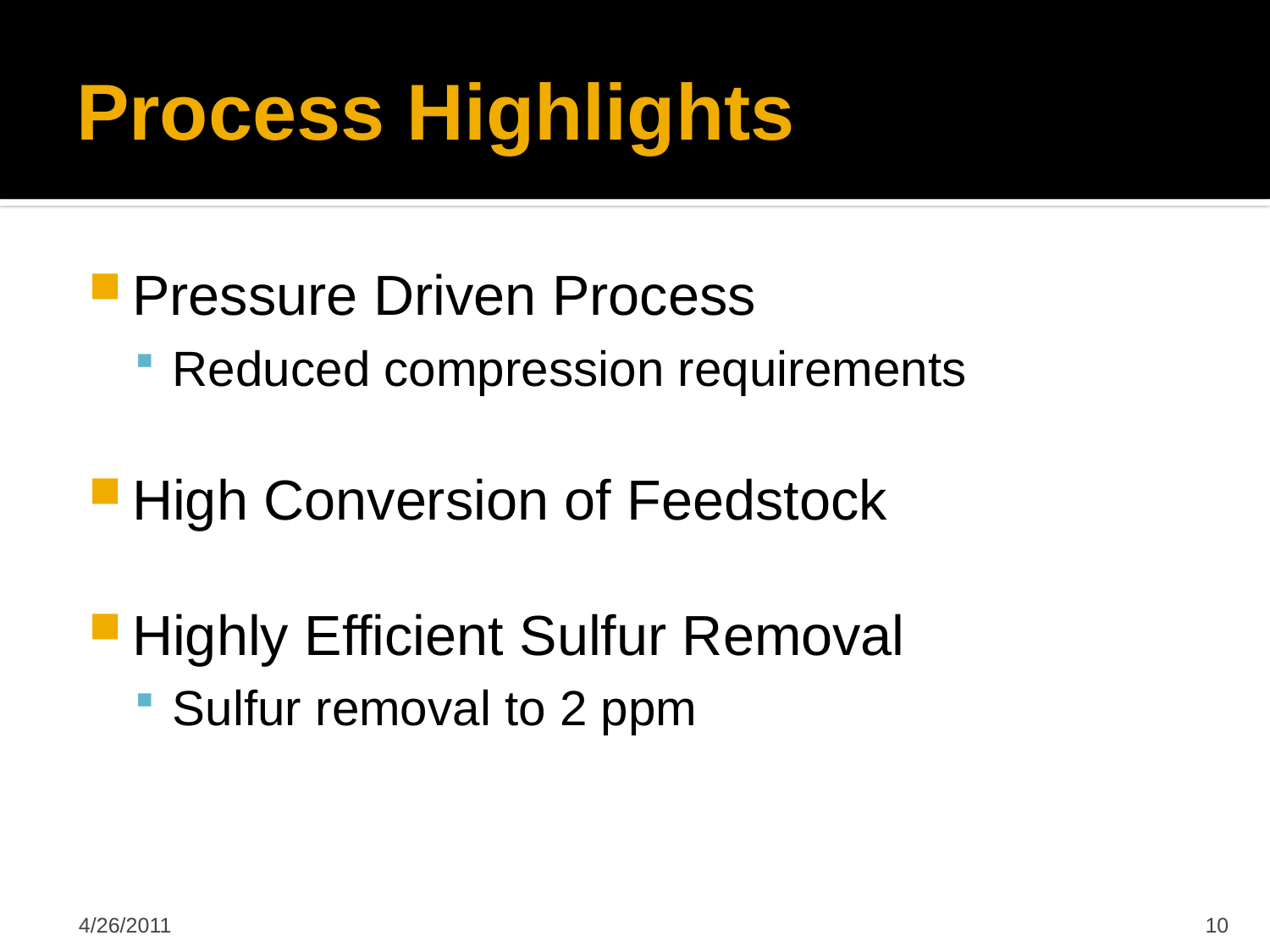

# Process Highlights
Pressure Driven Process
Reduced compression requirements

High Conversion of Feedstock

Highly Efficient Sulfur Removal
Sulfur removal to 2 ppm

4/26/2011
10